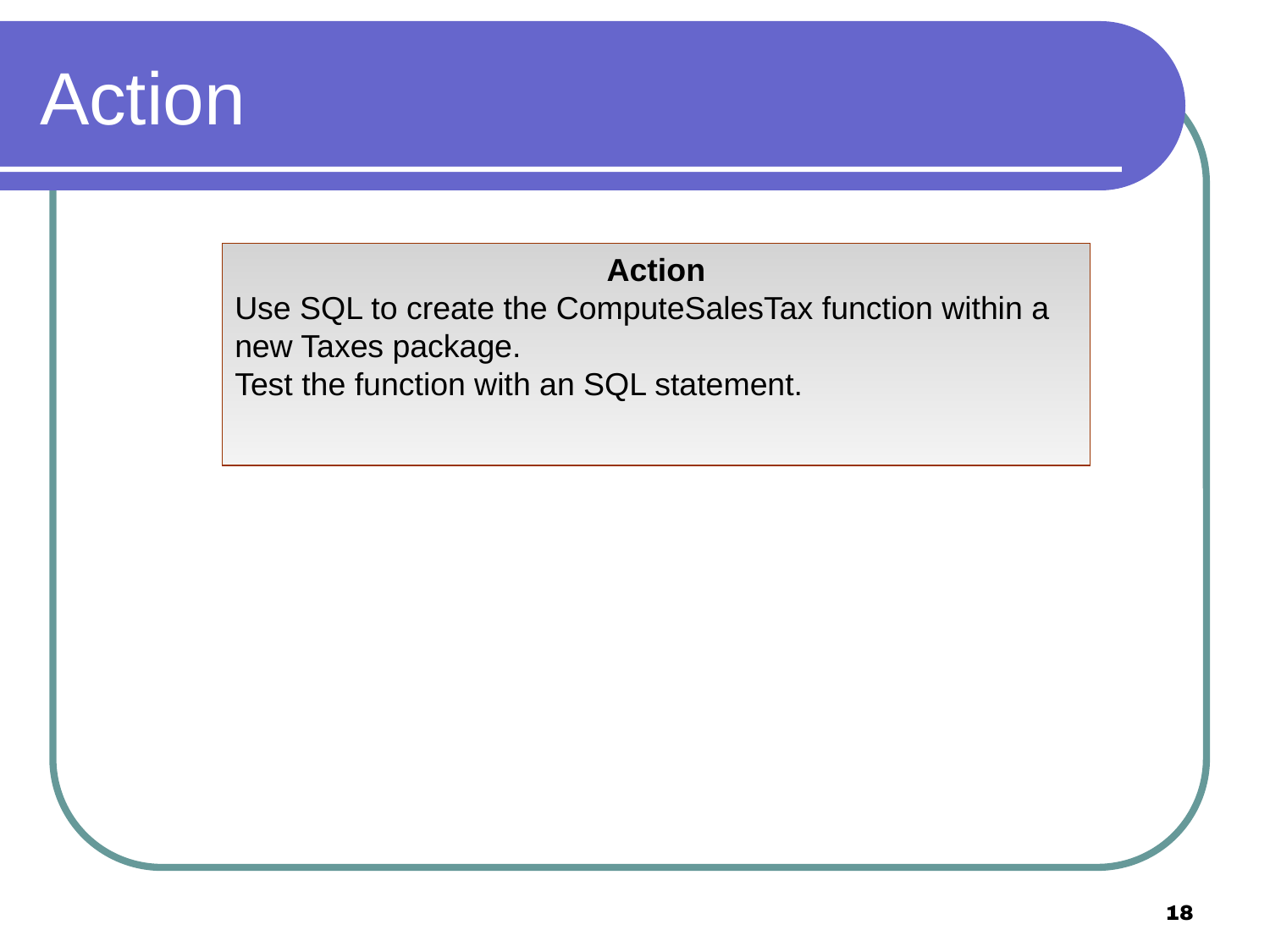

# Action
Action
Use SQL to create the ComputeSalesTax function within a new Taxes package.
Test the function with an SQL statement.
18